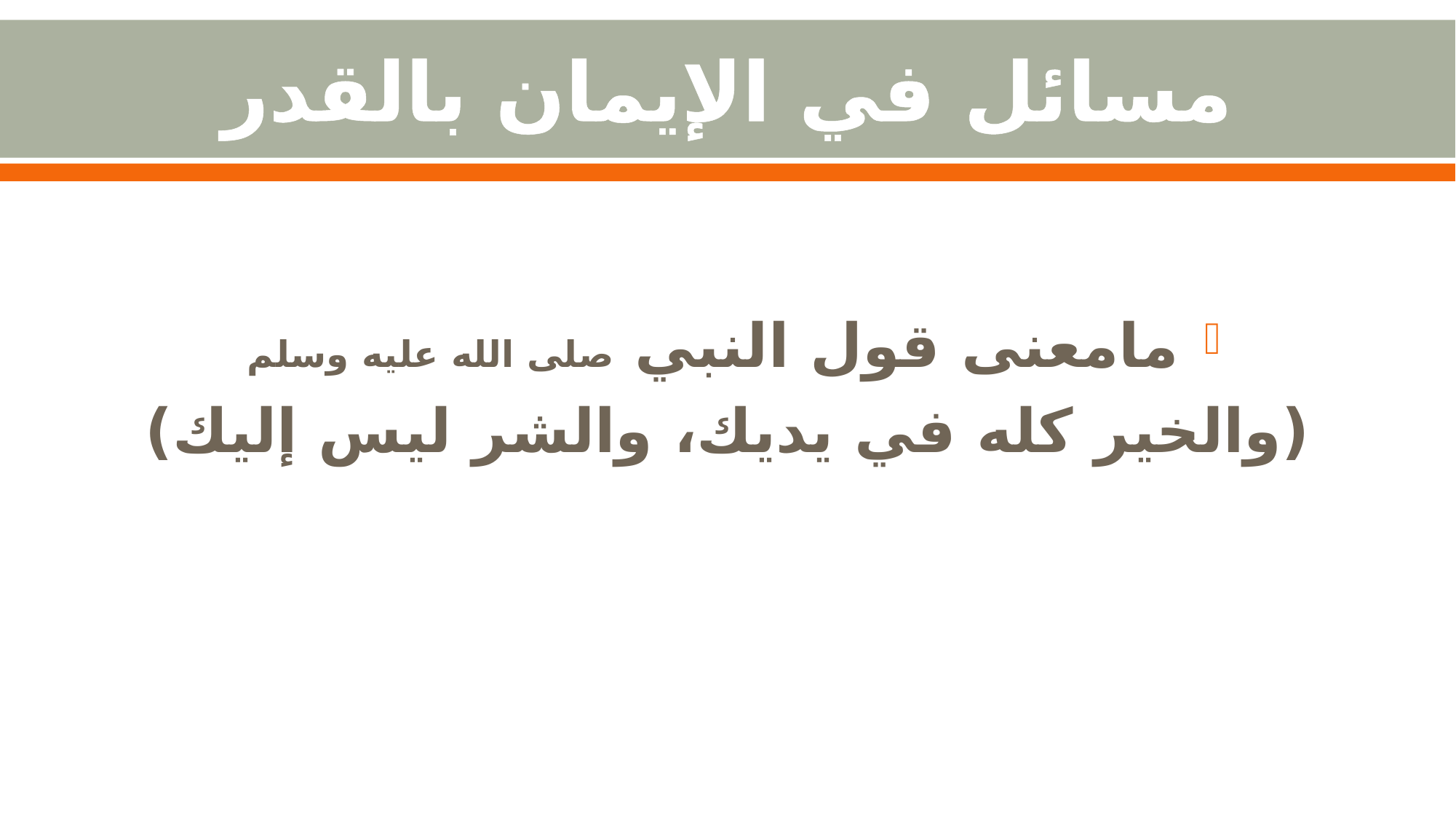

# مسائل في الإيمان بالقدر

مامعنى قول النبي صلى الله عليه وسلم
(والخير كله في يديك، والشر ليس إليك)